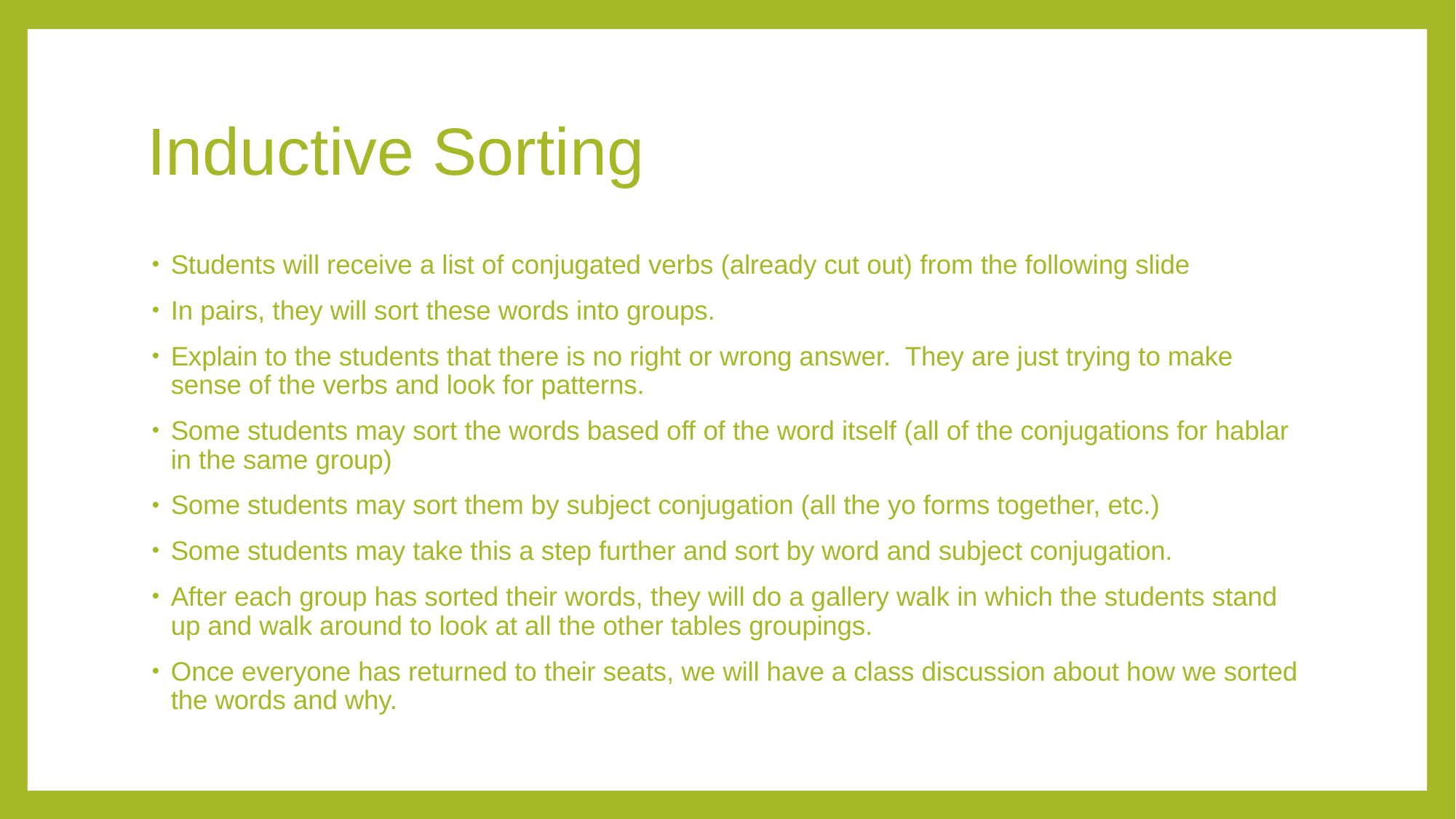

# Inductive Sorting
Students will receive a list of conjugated verbs (already cut out) from the following slide
In pairs, they will sort these words into groups.
Explain to the students that there is no right or wrong answer.  They are just trying to make sense of the verbs and look for patterns.
Some students may sort the words based off of the word itself (all of the conjugations for hablar in the same group)
Some students may sort them by subject conjugation (all the yo forms together, etc.)
Some students may take this a step further and sort by word and subject conjugation.
After each group has sorted their words, they will do a gallery walk in which the students stand up and walk around to look at all the other tables groupings.
Once everyone has returned to their seats, we will have a class discussion about how we sorted the words and why.